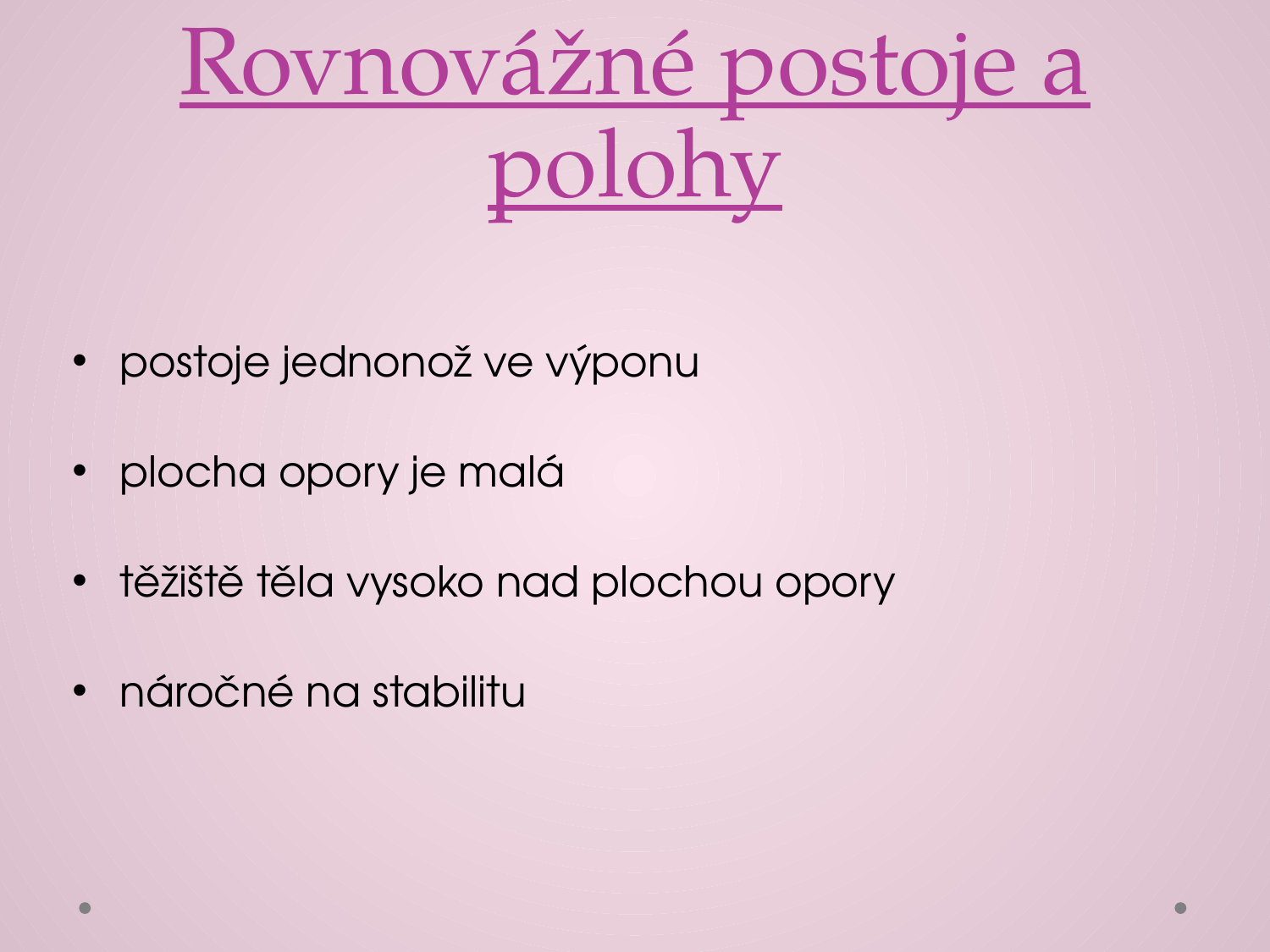

# Rovnovážné postoje a polohy
postoje jednonož ve výponu
plocha opory je malá
těžiště těla vysoko nad plochou opory
náročné na stabilitu